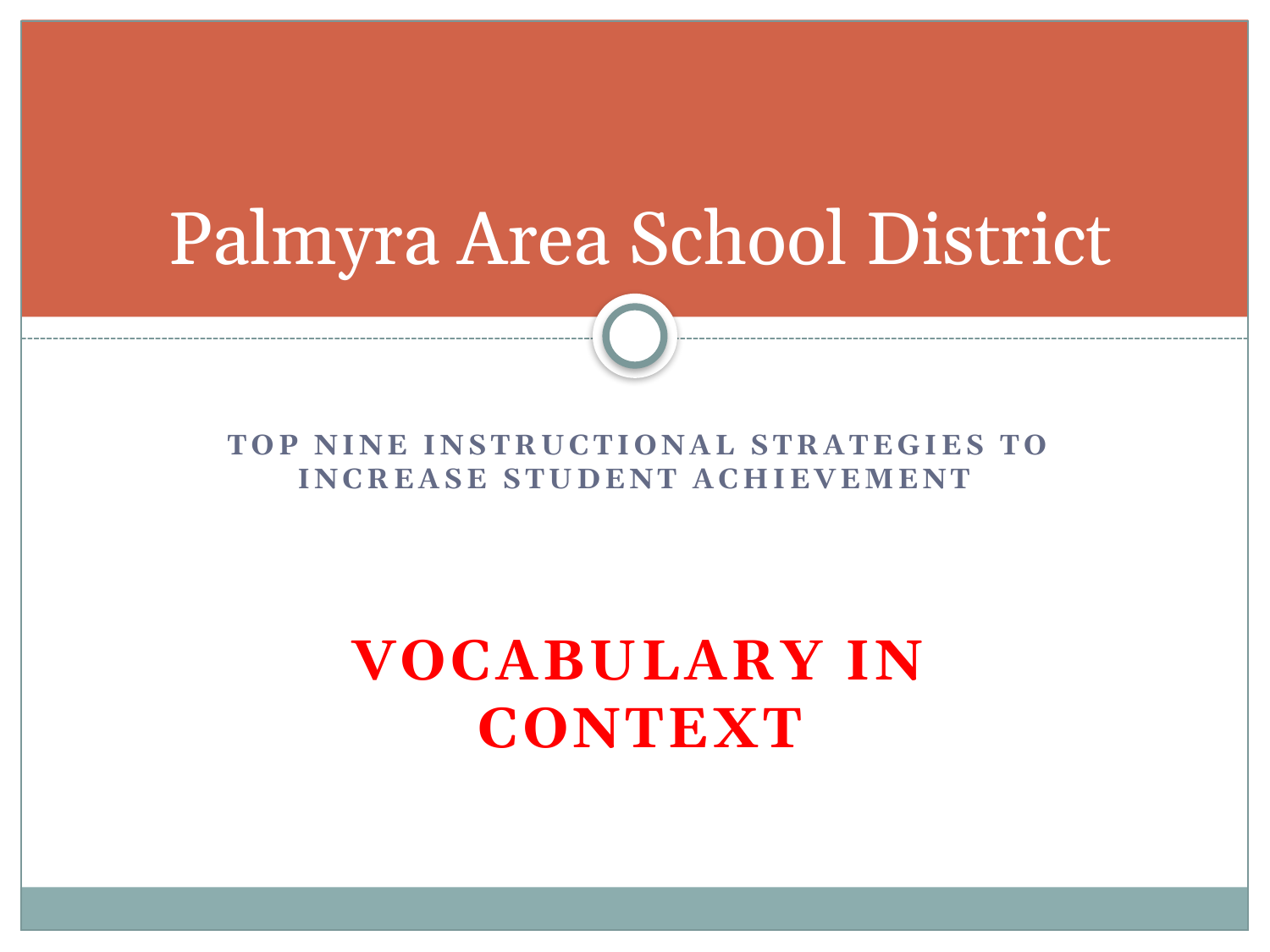

# Palmyra Area School District

Top Nine instructional strategies to increase student achievement

Vocabulary in context